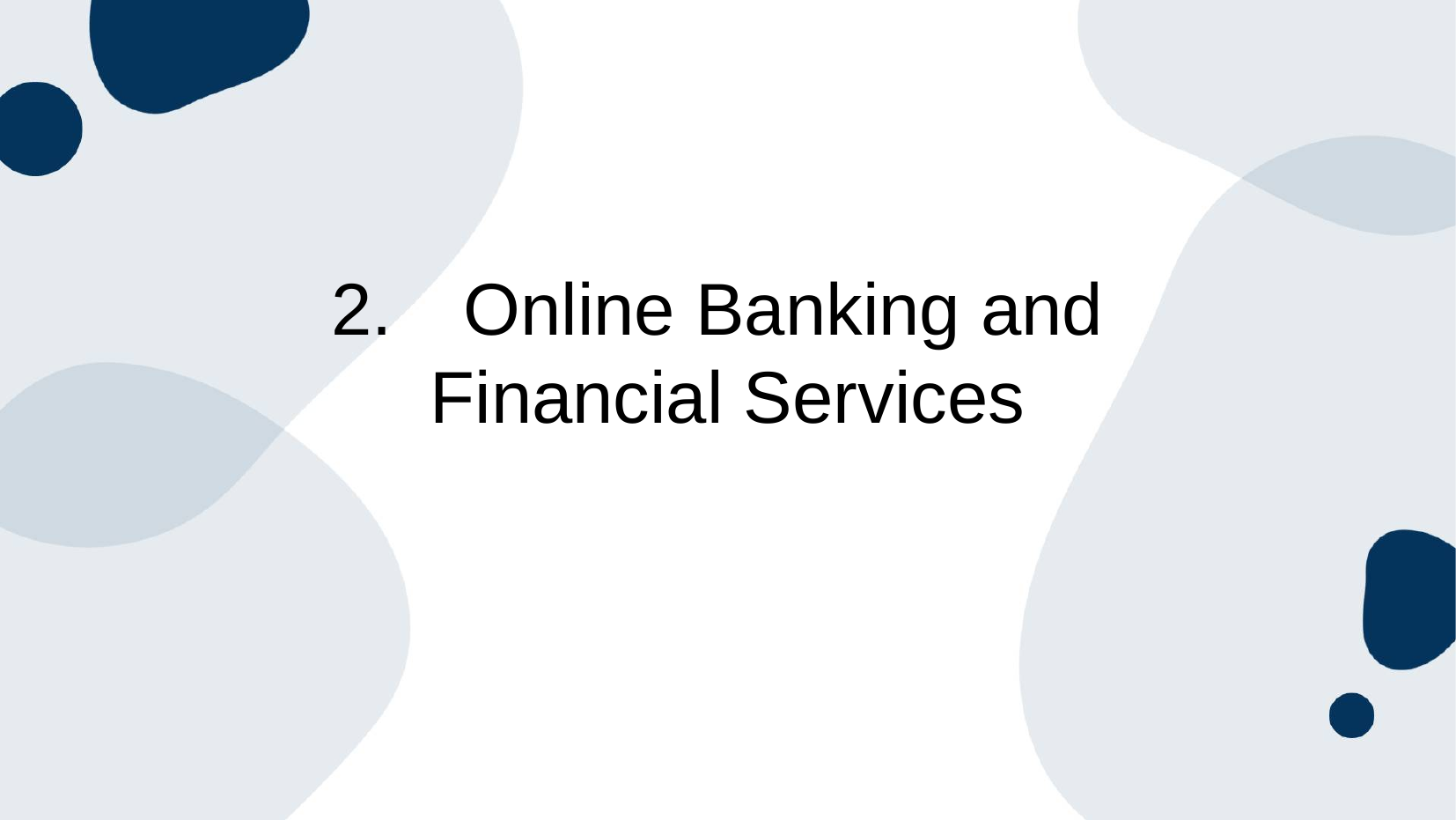

# 2.	Online Banking and
Financial Services